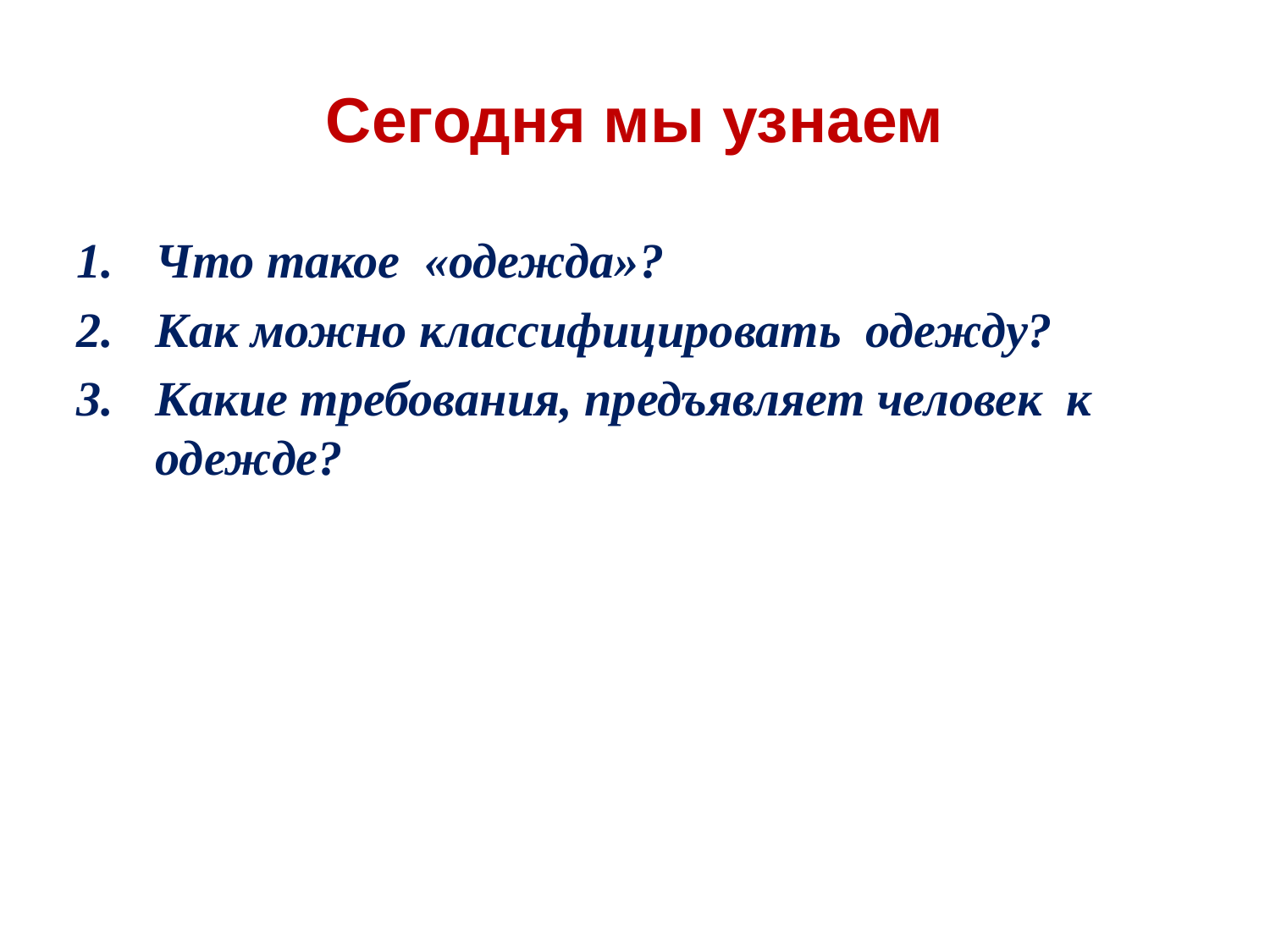

# Сегодня мы узнаем
Что такое  «одежда»?
Как можно классифицировать  одежду?
Какие требования, предъявляет человек  к одежде?